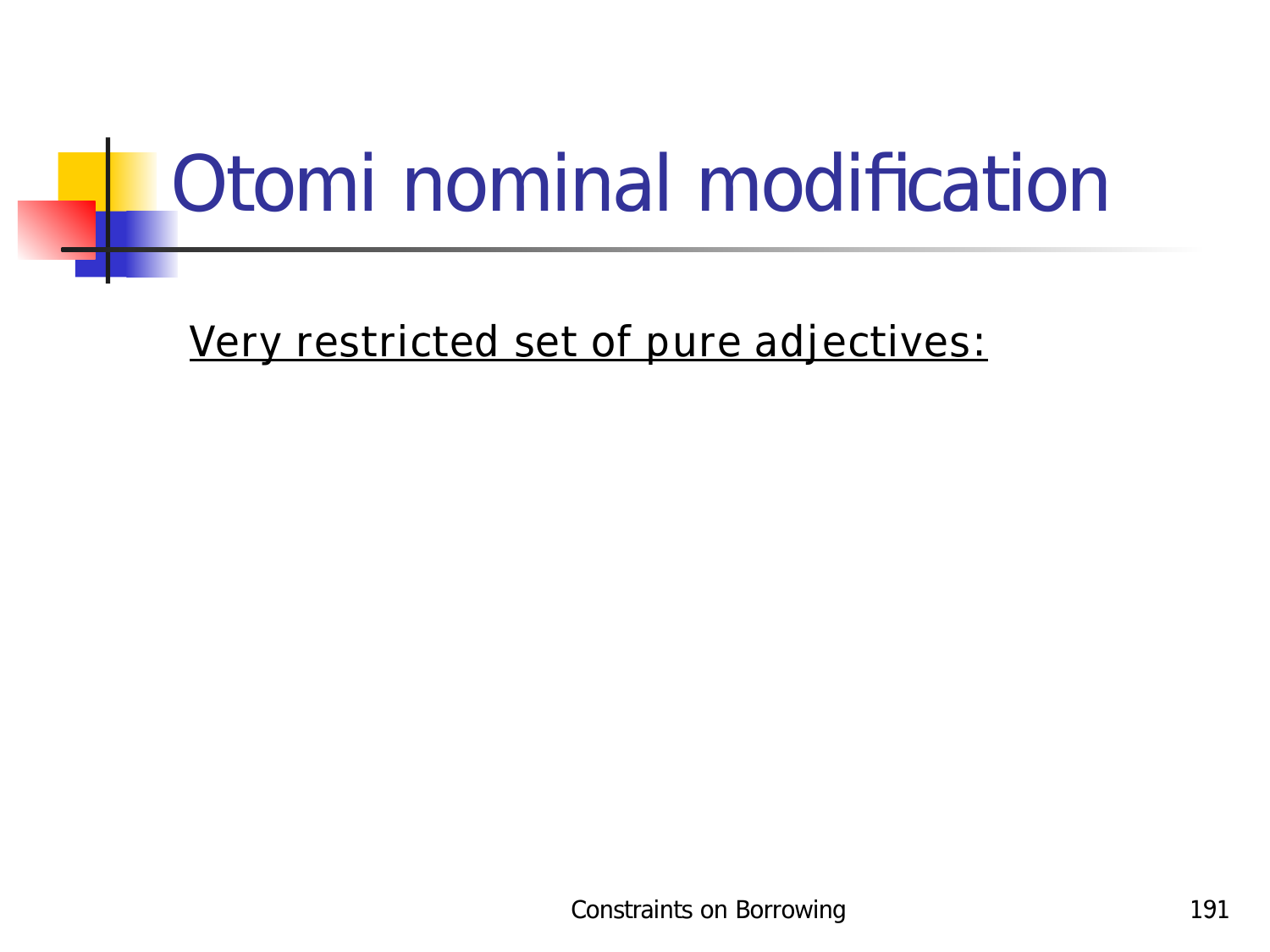

# Otomi nominal modification
Very restricted set of pure adjectives:

Constraints on Borrowing
191